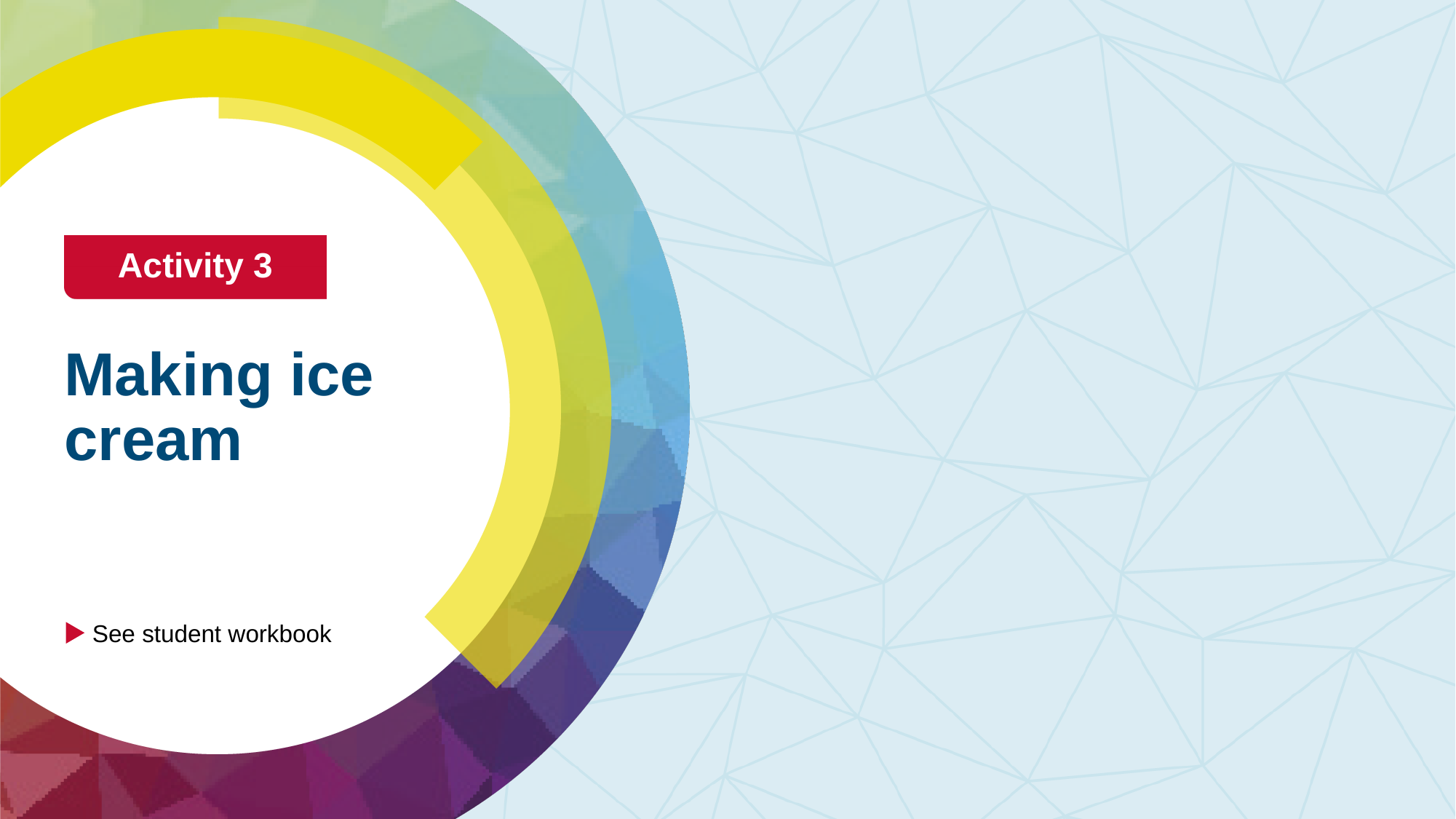

Activity 3
# Making ice cream
See student workbook